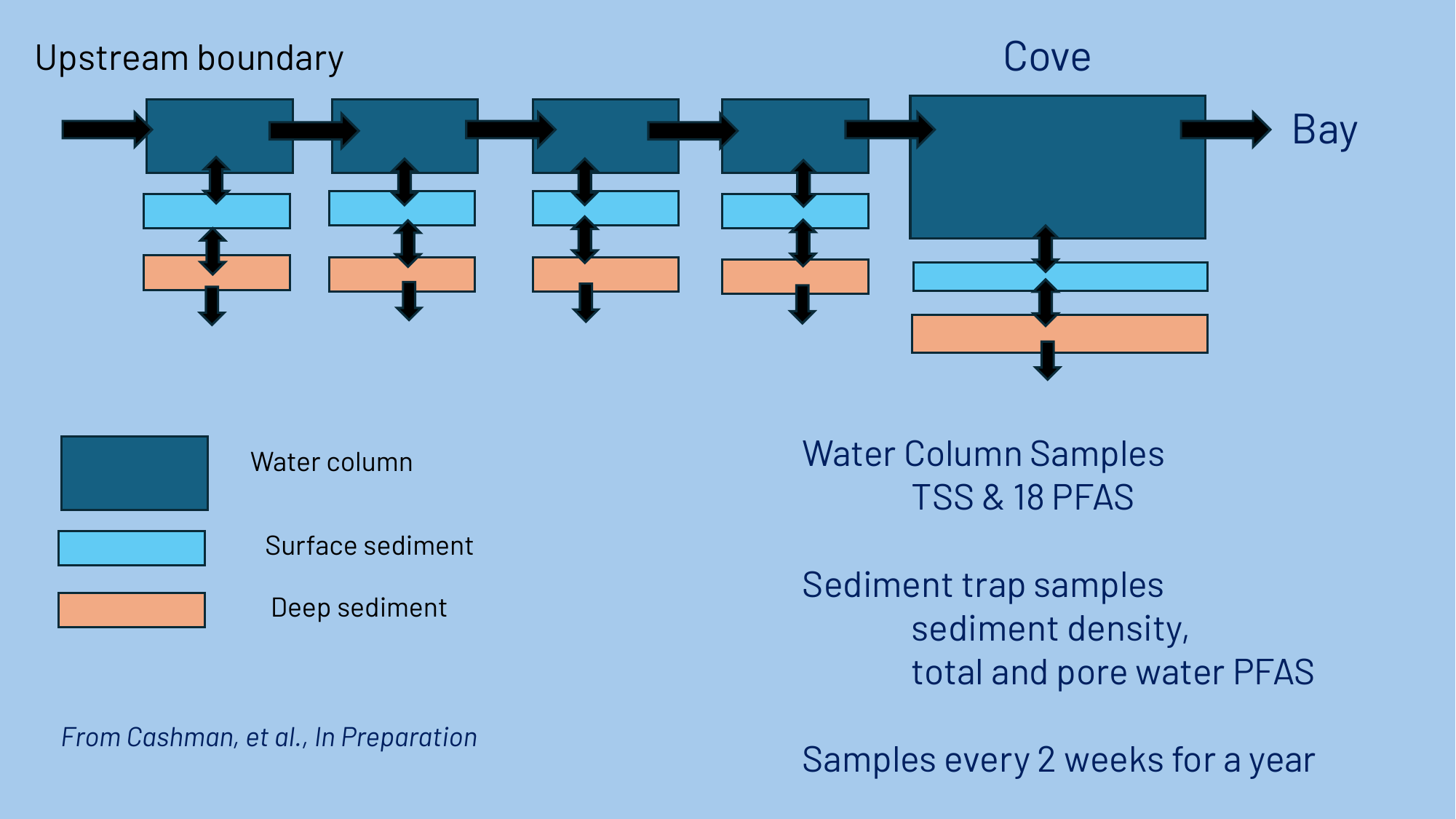

Cove
Upstream boundary

Bay

	Water Column Samples
		TSS & 18 PFAS

	Sediment trap samples
		sediment density,
		total and pore water PFAS

	Samples every 2 weeks for a year
Water column

Surface sediment

Deep sediment
From Cashman, et al., In Preparation